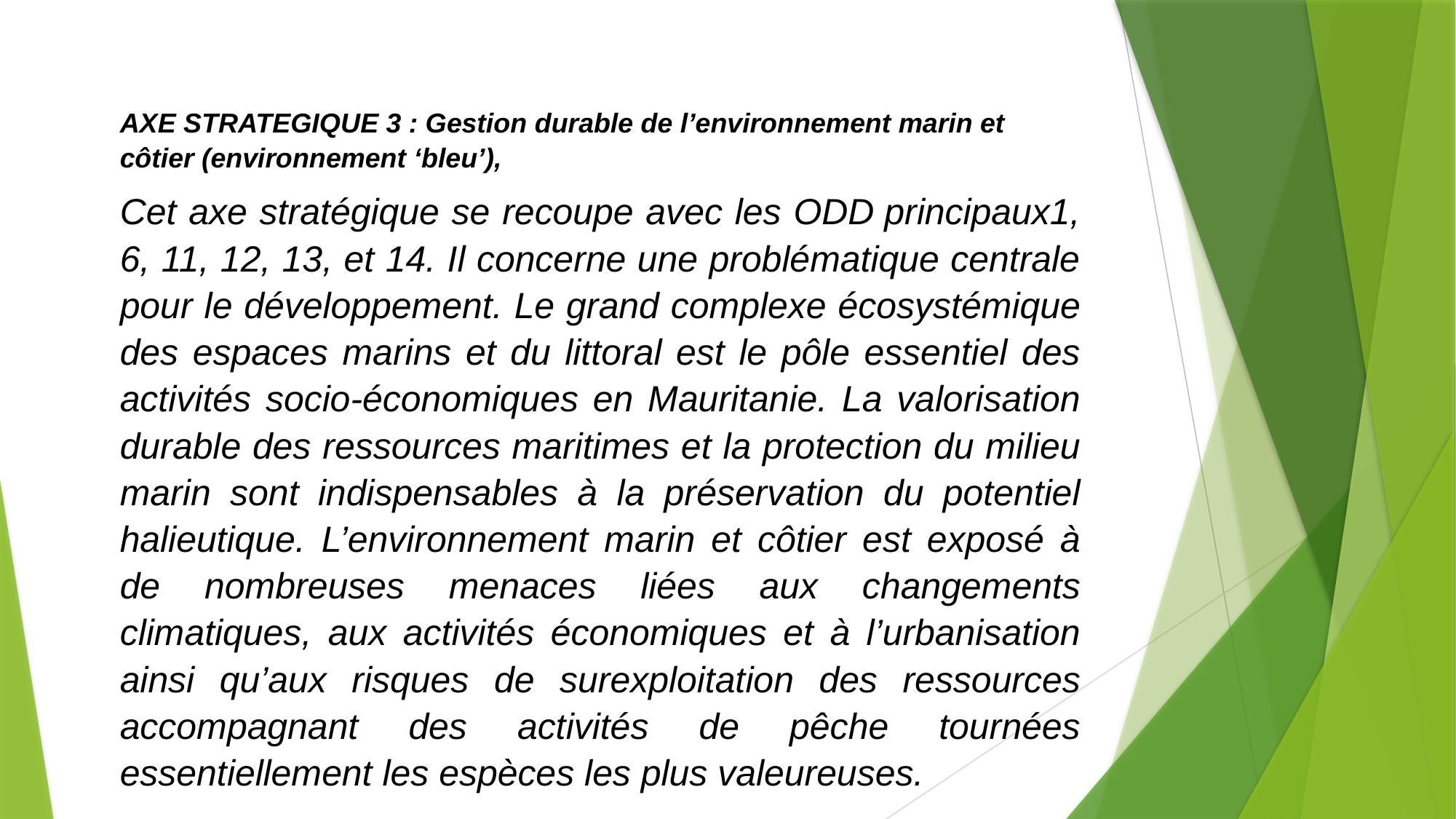

AXE STRATEGIQUE 3 : Gestion durable de l’environnement marin et côtier (environnement ‘bleu’),
Cet axe stratégique se recoupe avec les ODD principaux1, 6, 11, 12, 13, et 14. Il concerne une problématique centrale pour le développement. Le grand complexe écosystémique des espaces marins et du littoral est le pôle essentiel des activités socio-économiques en Mauritanie. La valorisation durable des ressources maritimes et la protection du milieu marin sont indispensables à la préservation du potentiel halieutique. L’environnement marin et côtier est exposé à de nombreuses menaces liées aux changements climatiques, aux activités économiques et à l’urbanisation ainsi qu’aux risques de surexploitation des ressources accompagnant des activités de pêche tournées essentiellement les espèces les plus valeureuses.